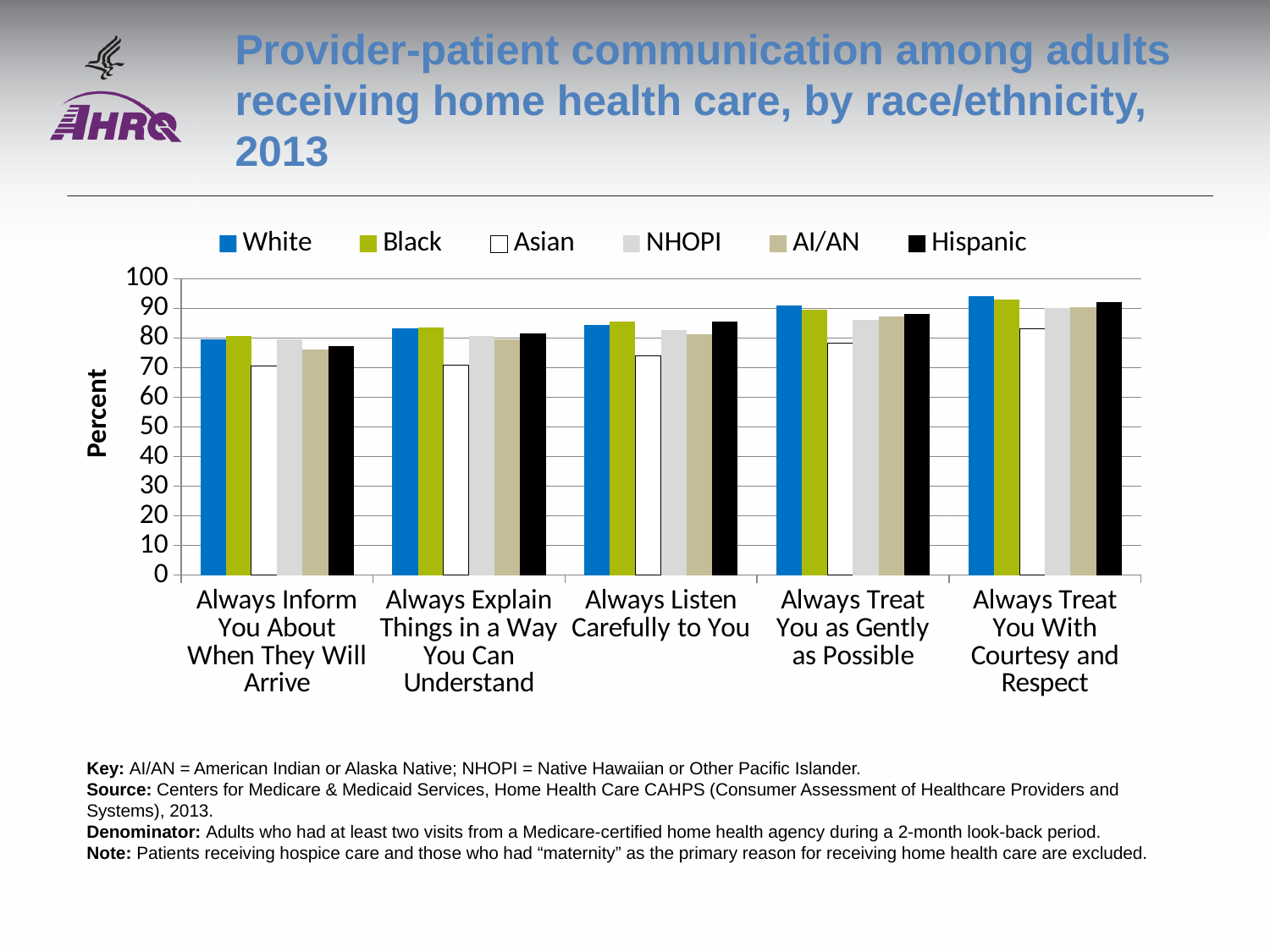

# Provider-patient communication among adults receiving home health care, by race/ethnicity, 2013

### Chart

| Category | White | Black | Asian | NHOPI | AI/AN | Hispanic |
|---|---|---|---|---|---|---|
| Always Inform You About When They Will Arrive | 79.52 | 80.79 | 70.49 | 79.47 | 76.23 | 77.22 |
| Always Explain Things in a Way You Can Understand | 83.23 | 83.6 | 70.73 | 80.72 | 79.53 | 81.42 |
| Always Listen Carefully to You | 84.55 | 85.45 | 74.13 | 82.74 | 81.37 | 85.64 |
| Always Treat You as Gently as Possible | 90.91 | 89.6 | 78.37 | 86.23 | 87.19 | 88.06 |
| Always Treat You With Courtesy and Respect | 94.08 | 92.97 | 82.99 | 90.12 | 90.35 | 92.19 |

Key: AI/AN = American Indian or Alaska Native; NHOPI = Native Hawaiian or Other Pacific Islander.
Source: Centers for Medicare & Medicaid Services, Home Health Care CAHPS (Consumer Assessment of Healthcare Providers and Systems), 2013.
Denominator: Adults who had at least two visits from a Medicare-certified home health agency during a 2-month look-back period.
Note: Patients receiving hospice care and those who had “maternity” as the primary reason for receiving home health care are excluded.